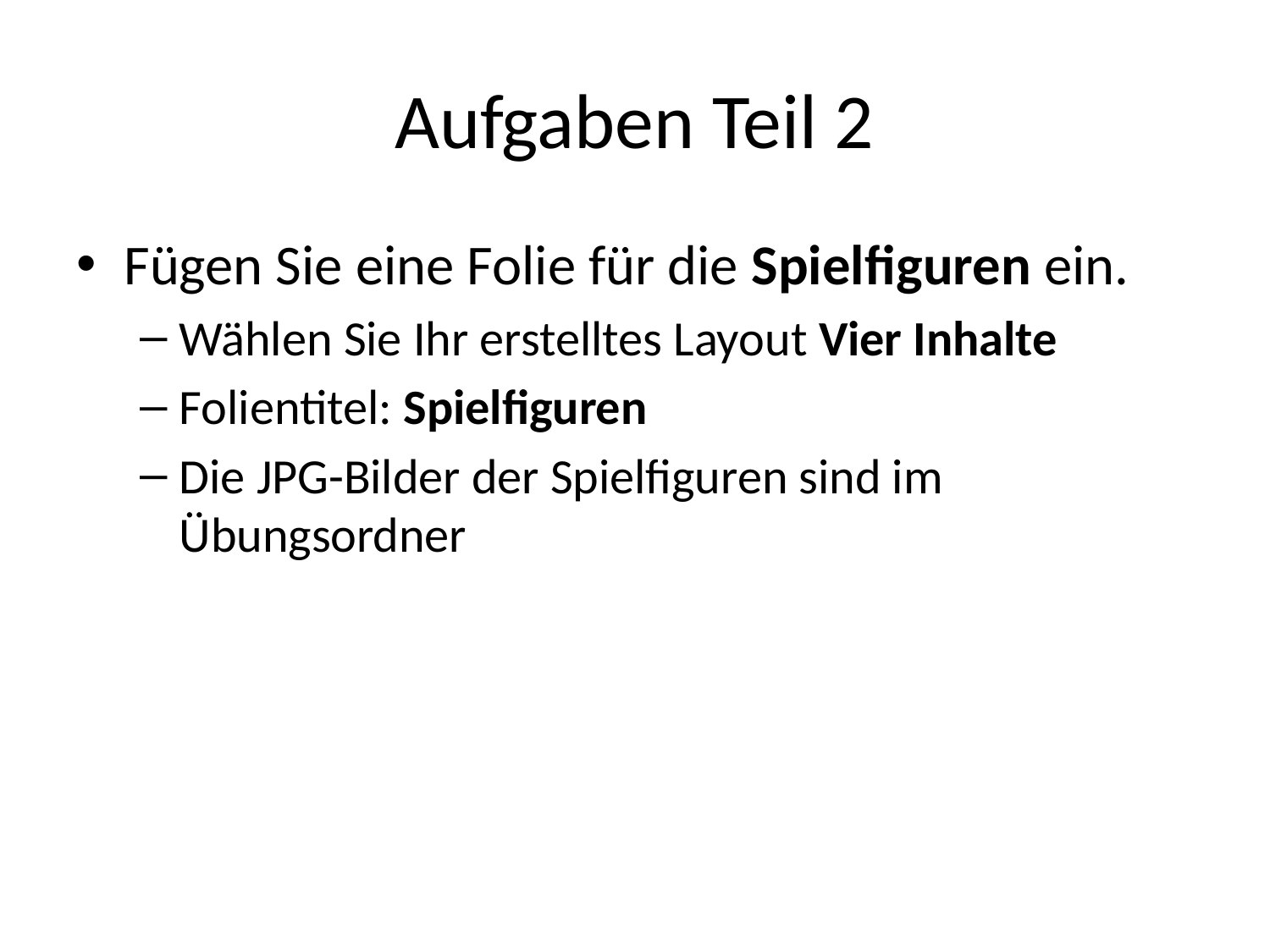

# Aufgaben Teil 2
Fügen Sie eine Folie für die Spielfiguren ein.
Wählen Sie Ihr erstelltes Layout Vier Inhalte
Folientitel: Spielfiguren
Die JPG-Bilder der Spielfiguren sind im Übungsordner